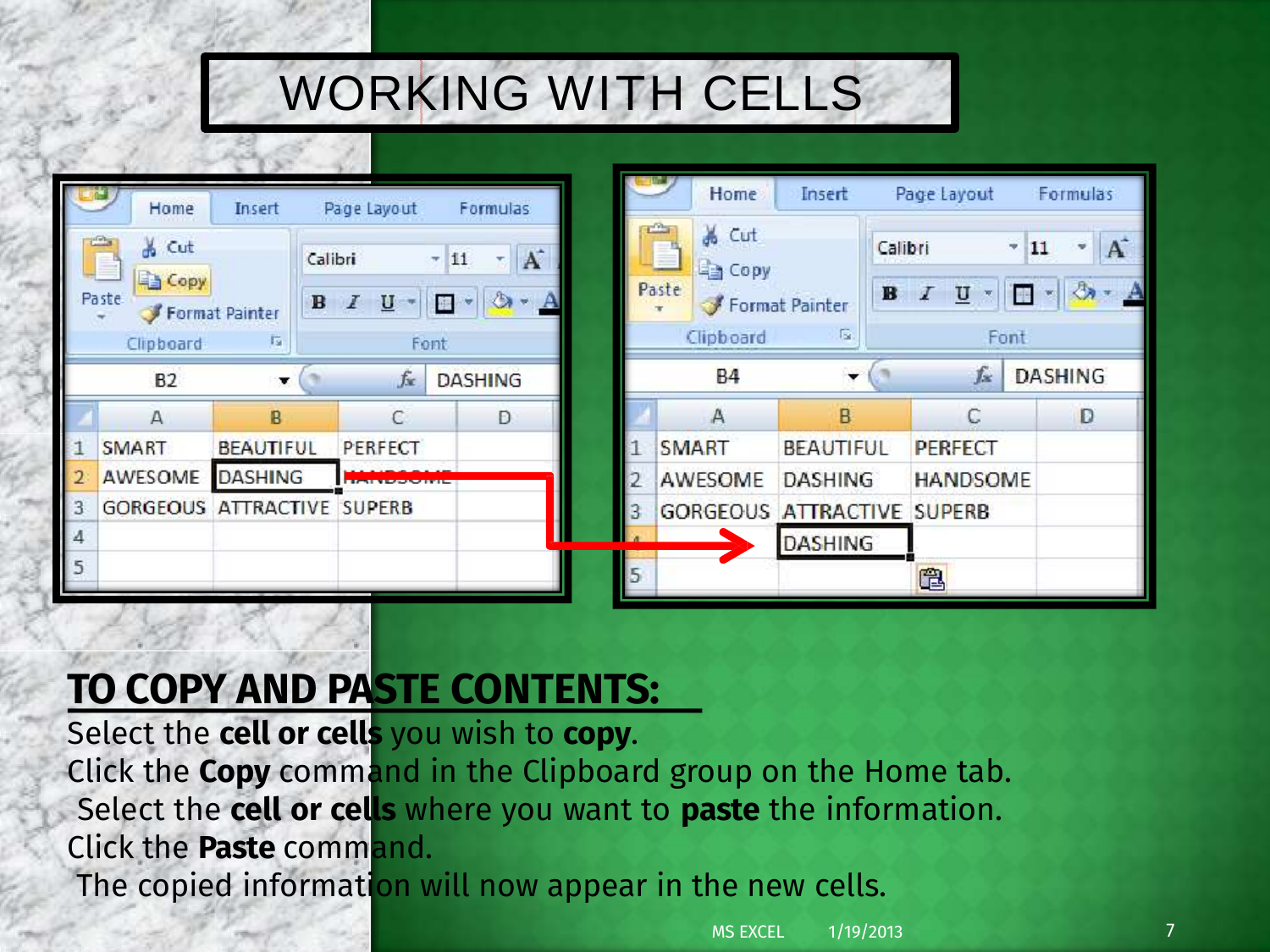

# WORKING WITH CELLS

TO COPY AND PASTE CONTENTS:
Select the cell or cells you wish to copy.
Click the Copy command in the Clipboard group on the Home tab.  Select the cell or cells where you want to paste the information.  Click the Paste command.
The copied information will now appear in the new cells.

7
1/19/2013
MS EXCEL